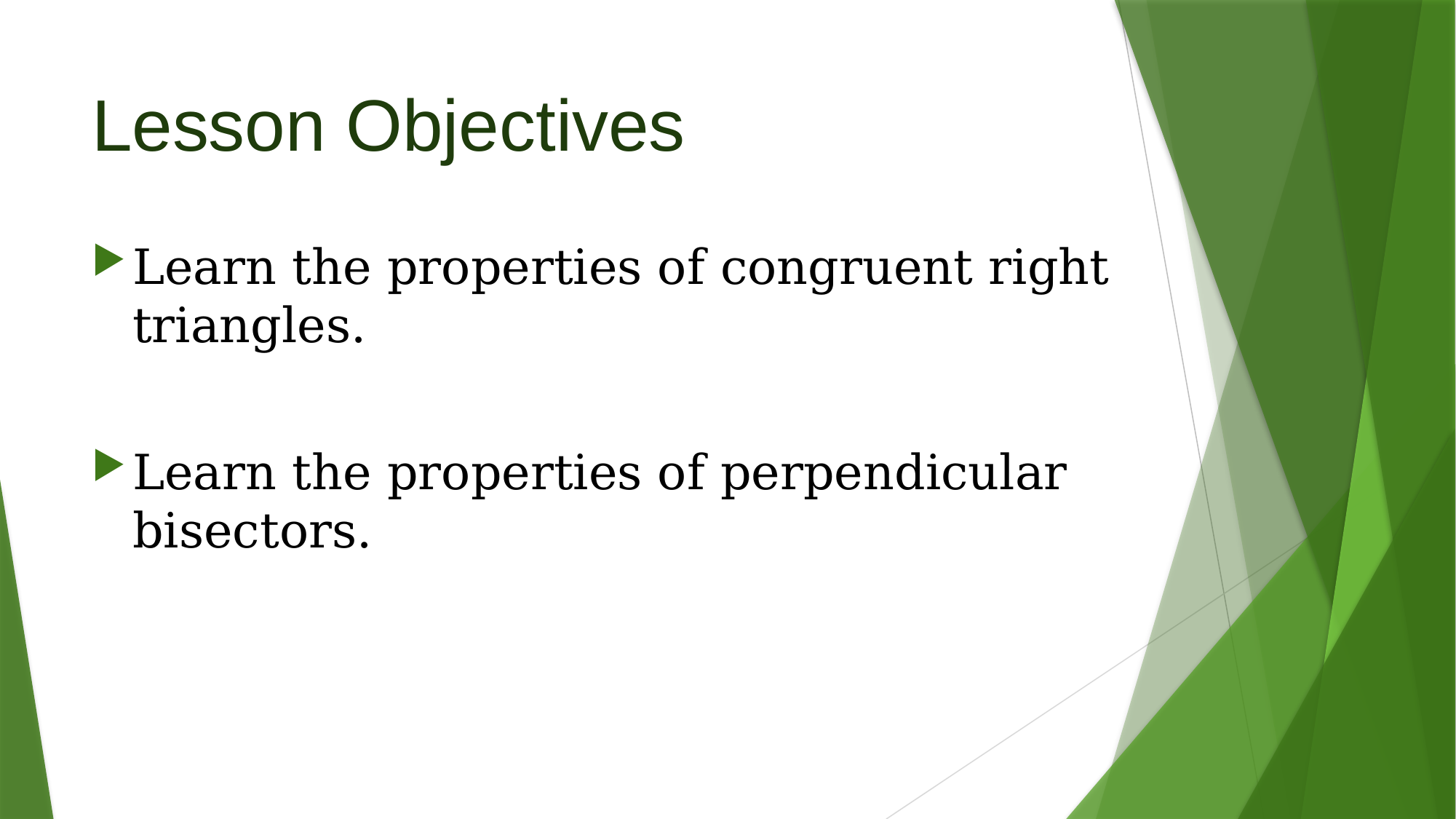

# Lesson Objectives
Learn the properties of congruent right triangles.

Learn the properties of perpendicular bisectors.